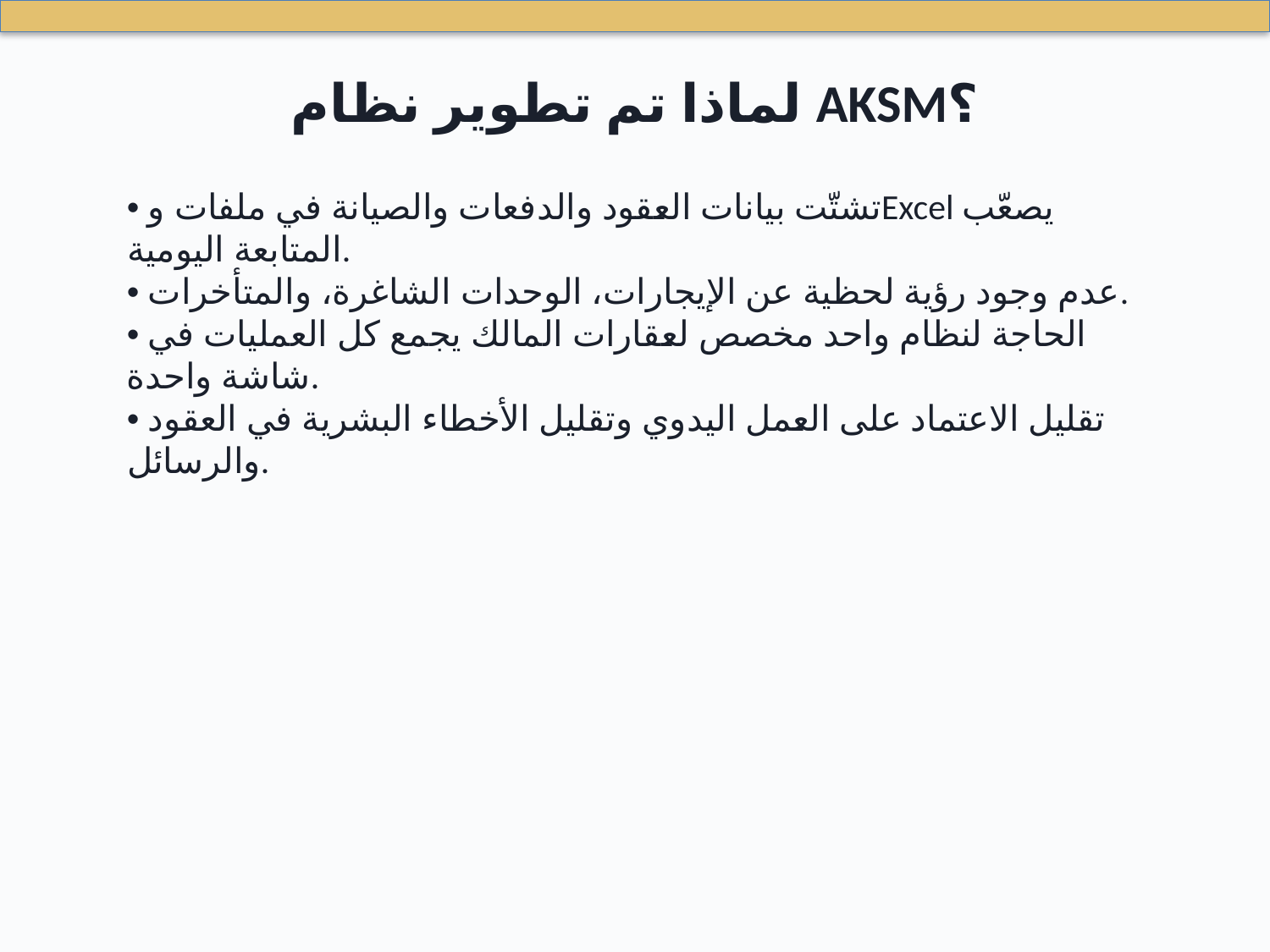

لماذا تم تطوير نظام AKSM؟
• تشتّت بيانات العقود والدفعات والصيانة في ملفات وExcel يصعّب المتابعة اليومية.
• عدم وجود رؤية لحظية عن الإيجارات، الوحدات الشاغرة، والمتأخرات.
• الحاجة لنظام واحد مخصص لعقارات المالك يجمع كل العمليات في شاشة واحدة.
• تقليل الاعتماد على العمل اليدوي وتقليل الأخطاء البشرية في العقود والرسائل.